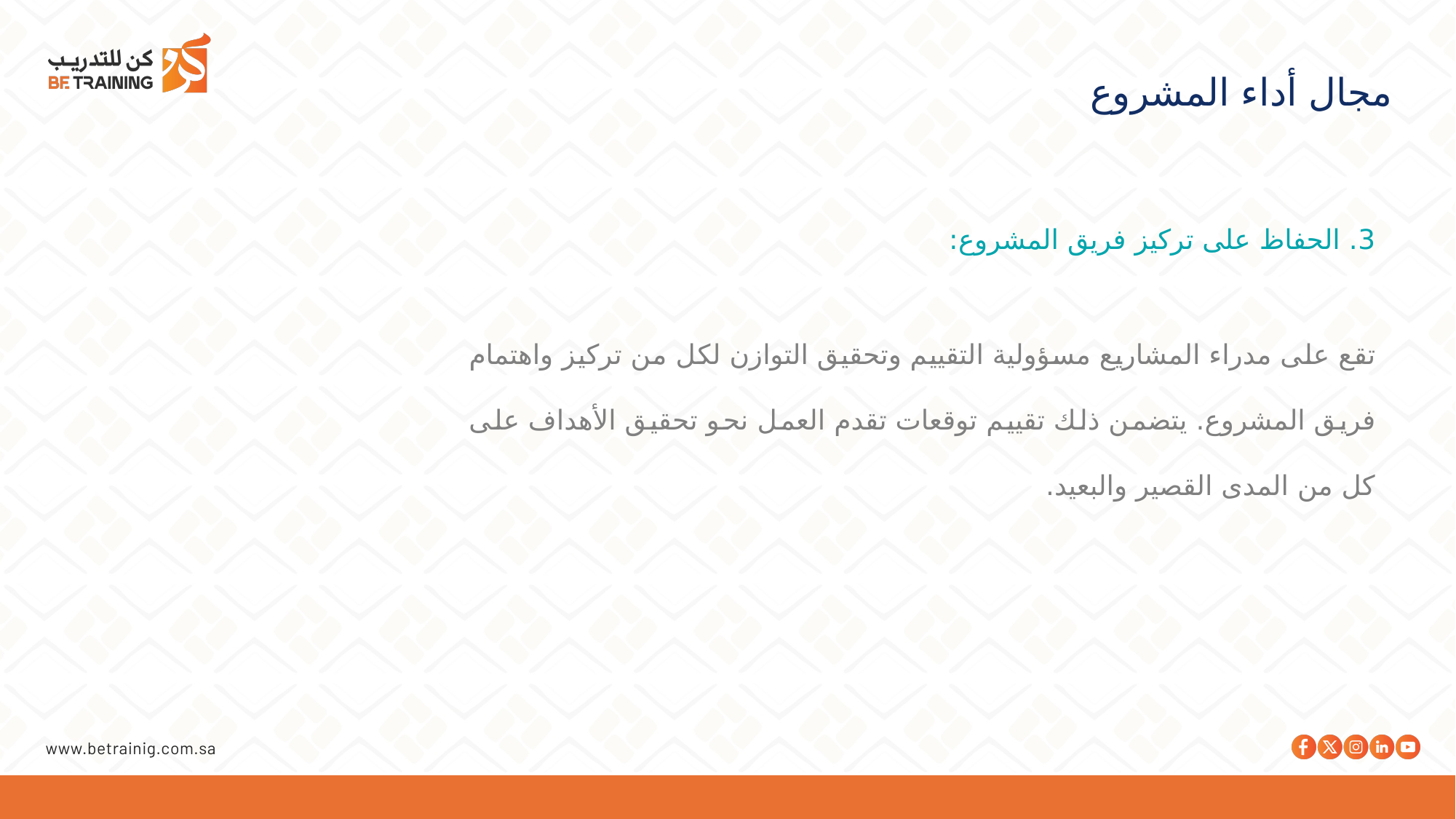

مجال أداء المشروع
3. الحفاظ على تركيز فريق المشروع:

تقع على مدراء المشاريع مسؤولية التقييم وتحقيق التوازن لكل من تركيز واهتمام فريق المشروع. يتضمن ذلك تقييم توقعات تقدم العمل نحو تحقيق الأهداف على كل من المدى القصير والبعيد.